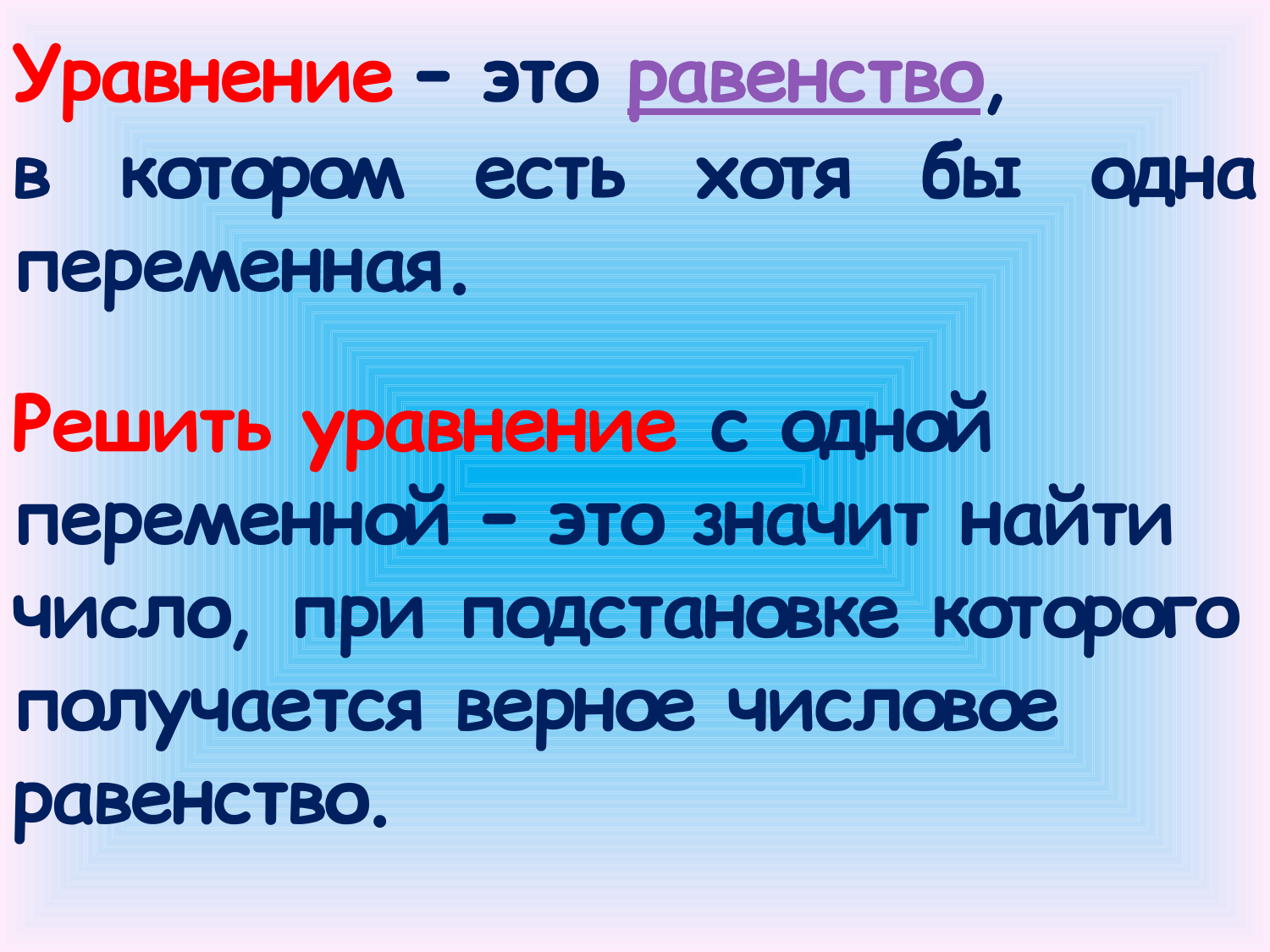

Уравнение – это равенство,
в котором есть хотя бы одна переменная.
Решить уравнение с одной переменной – это значит найти число, при подстановке которого получается верное числовое равенство.